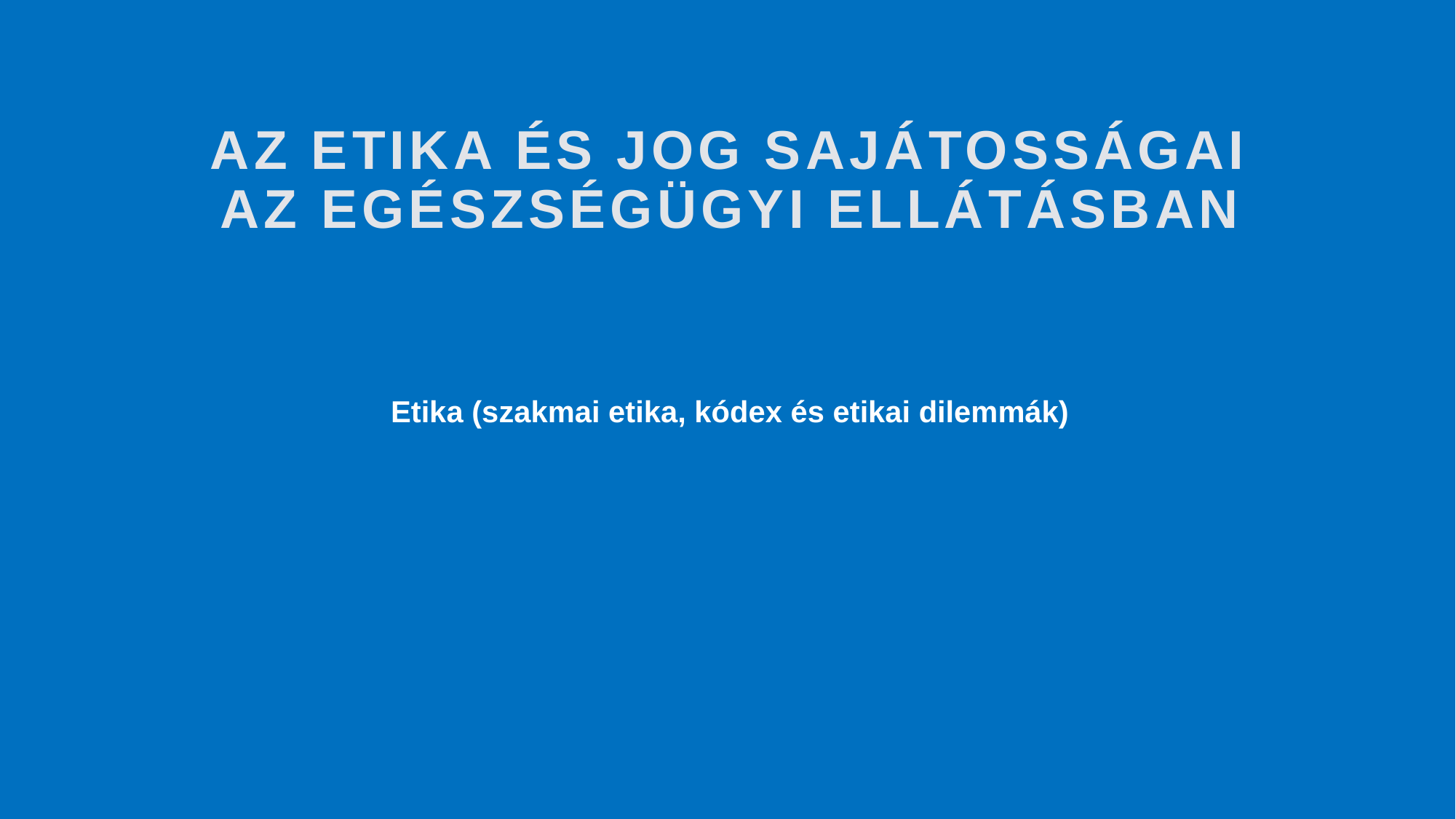

# Az etika és jog sajátosságai az egészségügyi ellátásban

Etika (szakmai etika, kódex és etikai dilemmák)